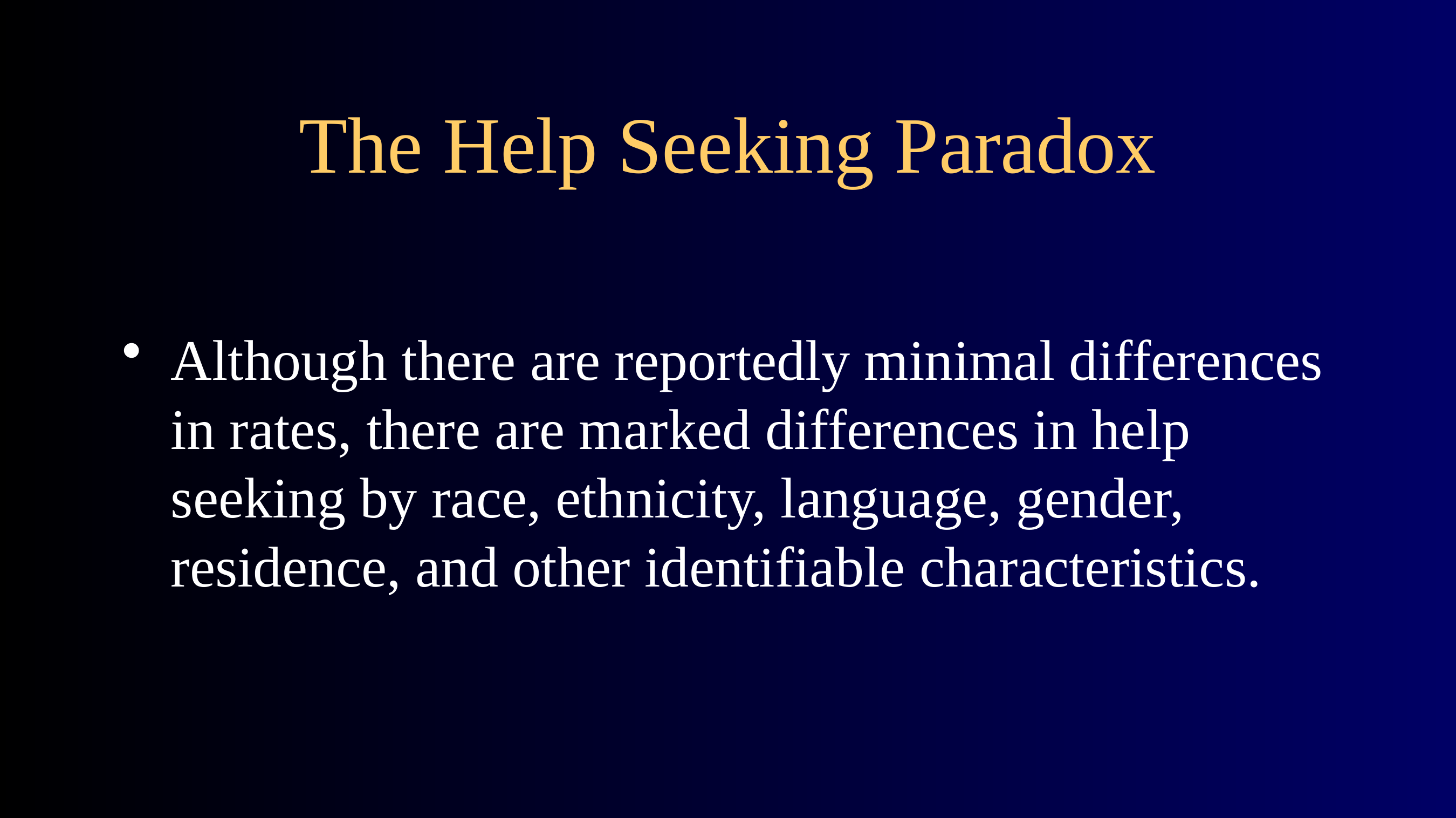

# The Help Seeking Paradox

Although there are reportedly minimal differences in rates, there are marked differences in help seeking by race, ethnicity, language, gender, residence, and other identifiable characteristics.